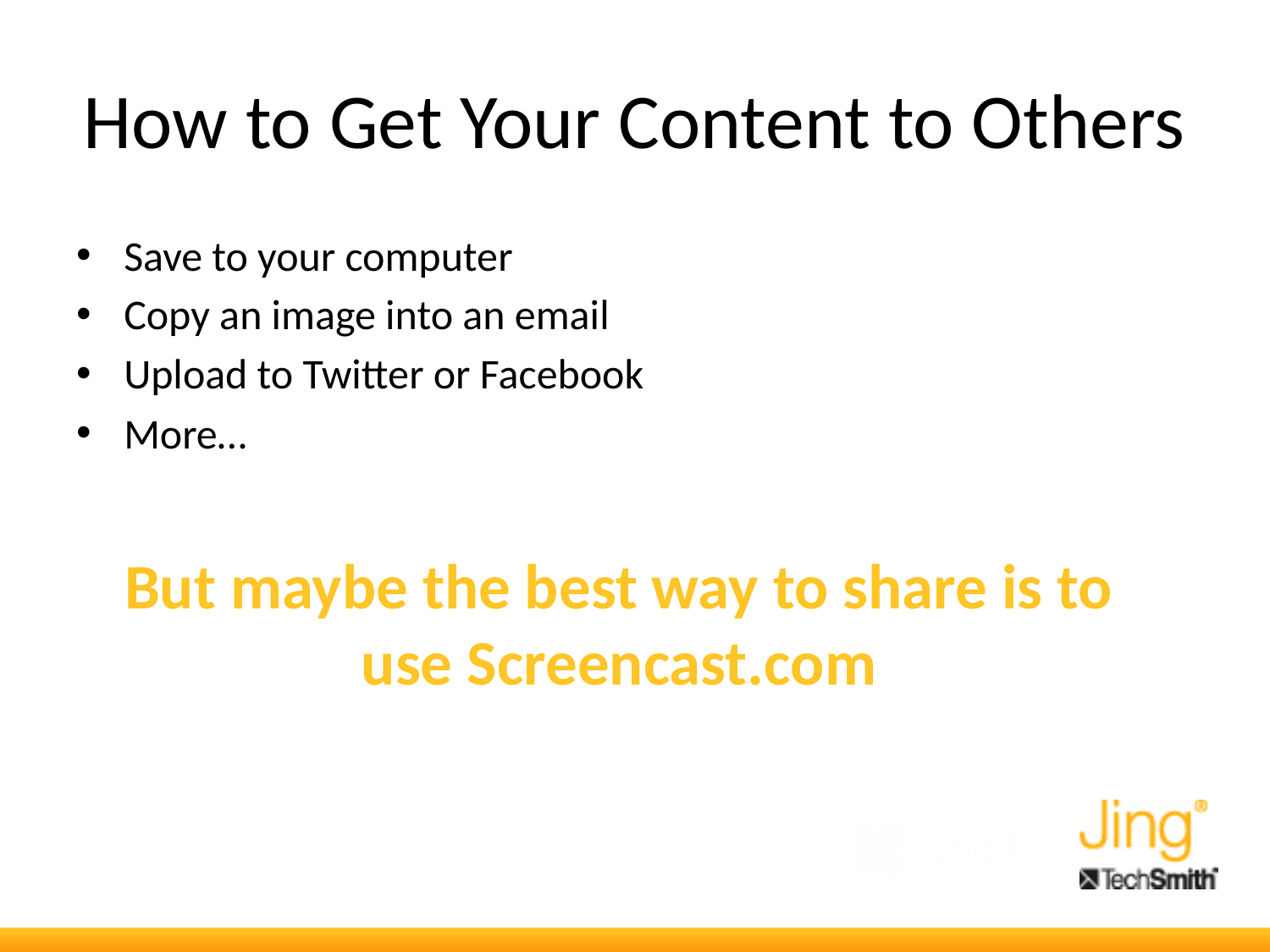

# How to Get Your Content to Others
Save to your computer
Copy an image into an email
Upload to Twitter or Facebook
More…

But maybe the best way to share is to use Screencast.com